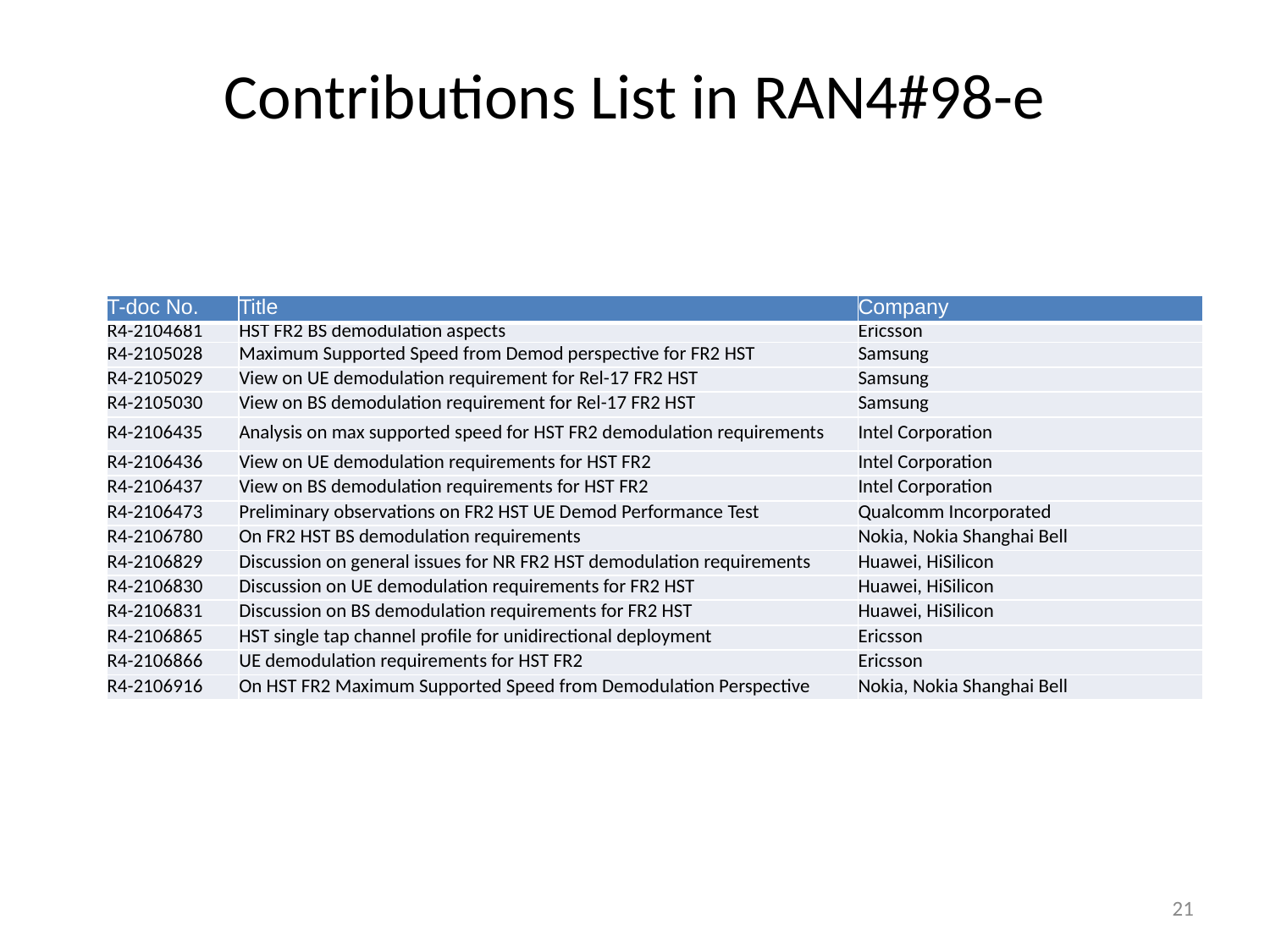

# Contributions List in RAN4#98-e
| T-doc No. | Title | Company |
| --- | --- | --- |
| R4-2104681 | HST FR2 BS demodulation aspects | Ericsson |
| R4-2105028 | Maximum Supported Speed from Demod perspective for FR2 HST | Samsung |
| R4-2105029 | View on UE demodulation requirement for Rel-17 FR2 HST | Samsung |
| R4-2105030 | View on BS demodulation requirement for Rel-17 FR2 HST | Samsung |
| R4-2106435 | Analysis on max supported speed for HST FR2 demodulation requirements | Intel Corporation |
| R4-2106436 | View on UE demodulation requirements for HST FR2 | Intel Corporation |
| R4-2106437 | View on BS demodulation requirements for HST FR2 | Intel Corporation |
| R4-2106473 | Preliminary observations on FR2 HST UE Demod Performance Test | Qualcomm Incorporated |
| R4-2106780 | On FR2 HST BS demodulation requirements | Nokia, Nokia Shanghai Bell |
| R4-2106829 | Discussion on general issues for NR FR2 HST demodulation requirements | Huawei, HiSilicon |
| R4-2106830 | Discussion on UE demodulation requirements for FR2 HST | Huawei, HiSilicon |
| R4-2106831 | Discussion on BS demodulation requirements for FR2 HST | Huawei, HiSilicon |
| R4-2106865 | HST single tap channel profile for unidirectional deployment | Ericsson |
| R4-2106866 | UE demodulation requirements for HST FR2 | Ericsson |
| R4-2106916 | On HST FR2 Maximum Supported Speed from Demodulation Perspective | Nokia, Nokia Shanghai Bell |
21